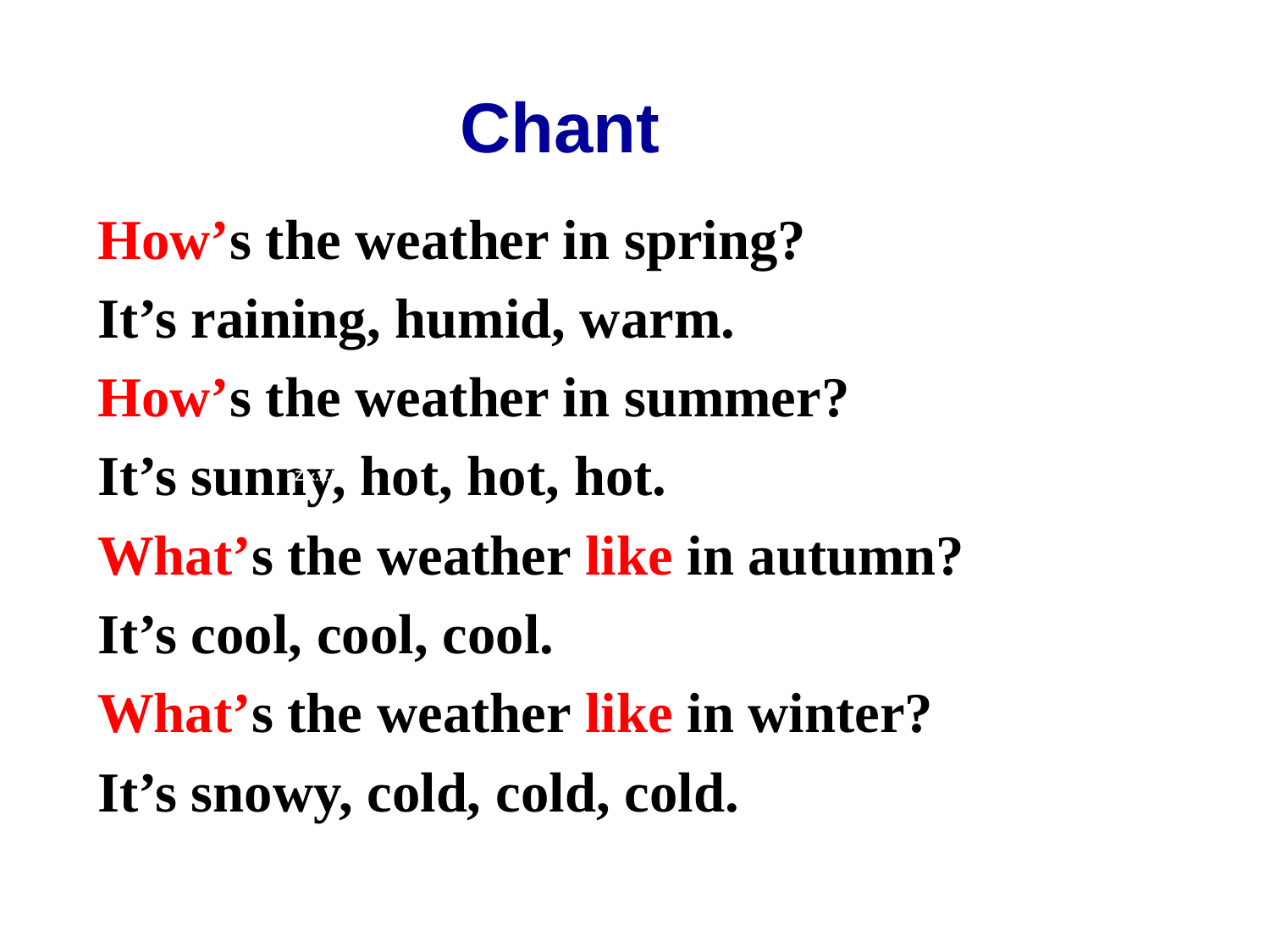

Chant
How’s the weather in spring?
It’s raining, humid, warm.
How’s the weather in summer?
It’s sunny, hot, hot, hot.
What’s the weather like in autumn?
It’s cool, cool, cool.
What’s the weather like in winter?
It’s snowy, cold, cold, cold.
Z.x.x.k